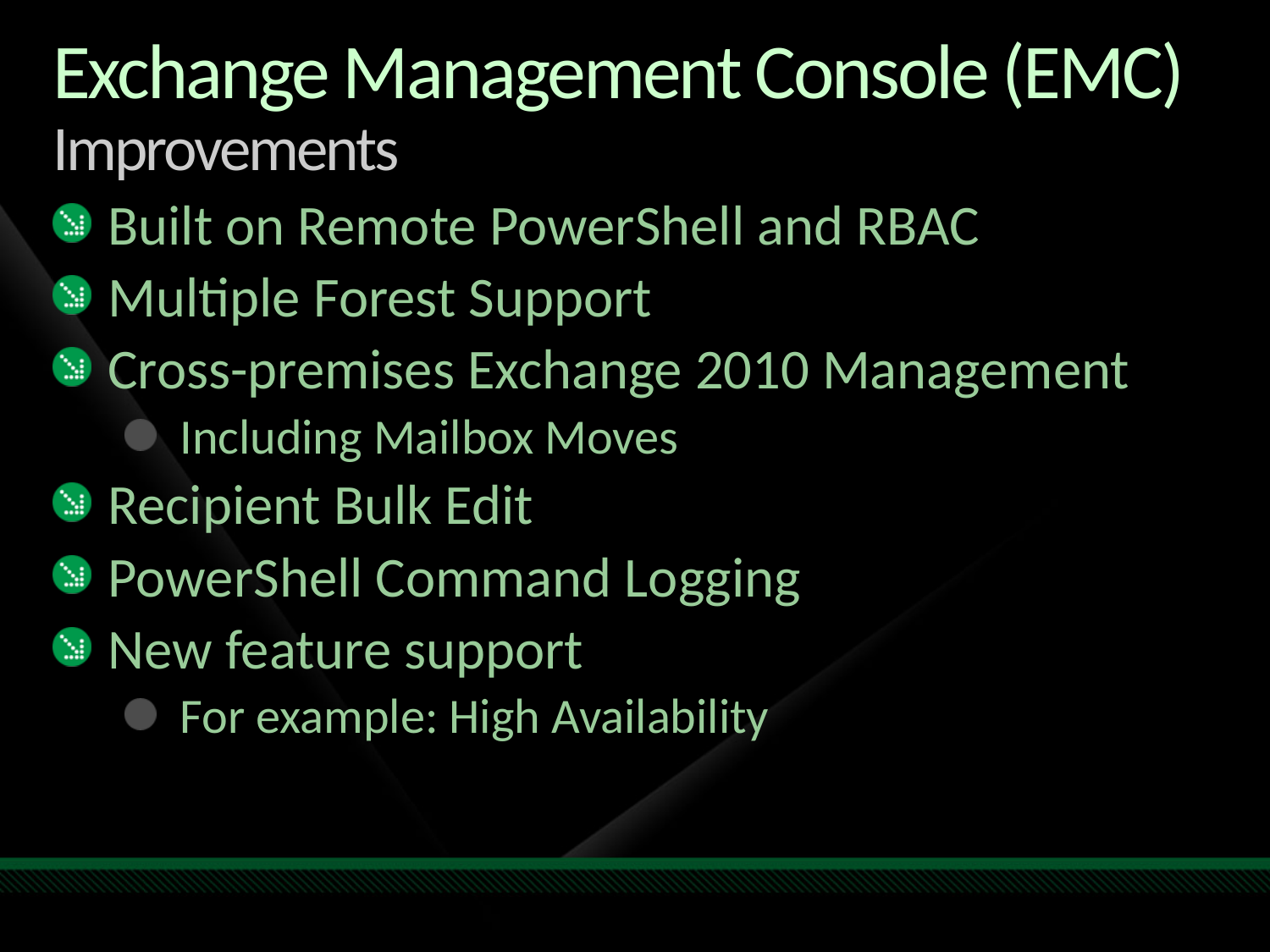

# Exchange Management Console (EMC) Improvements
Built on Remote PowerShell and RBAC
Multiple Forest Support
Cross-premises Exchange 2010 Management
Including Mailbox Moves
Recipient Bulk Edit
PowerShell Command Logging
New feature support
For example: High Availability